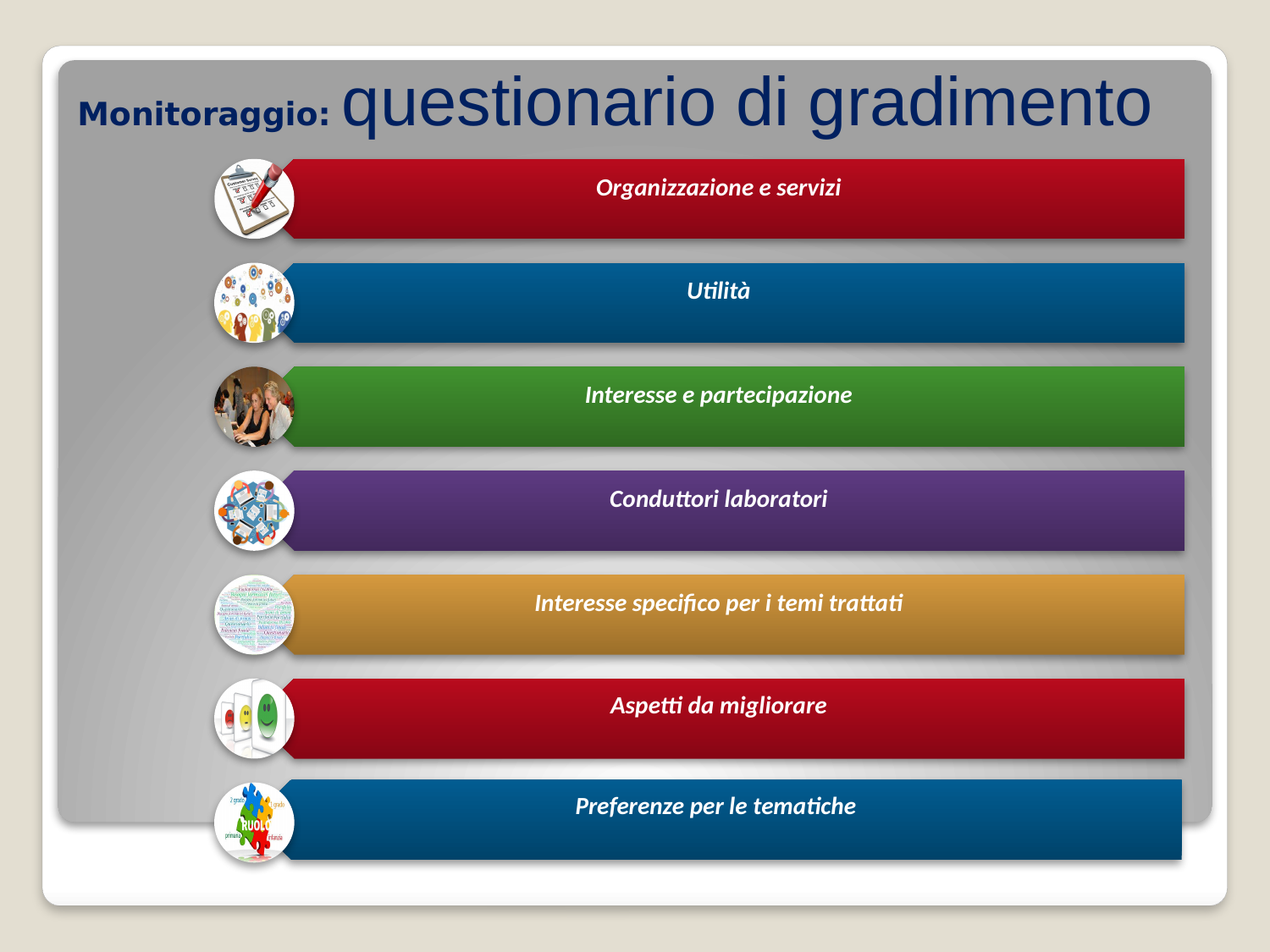

Monitoraggio: questionario di gradimento
Organizzazione e servizi

Utilità

Interesse e partecipazione

Conduttori laboratori

Interesse specifico per i temi trattati

Aspetti da migliorare

Preferenze per le tematiche